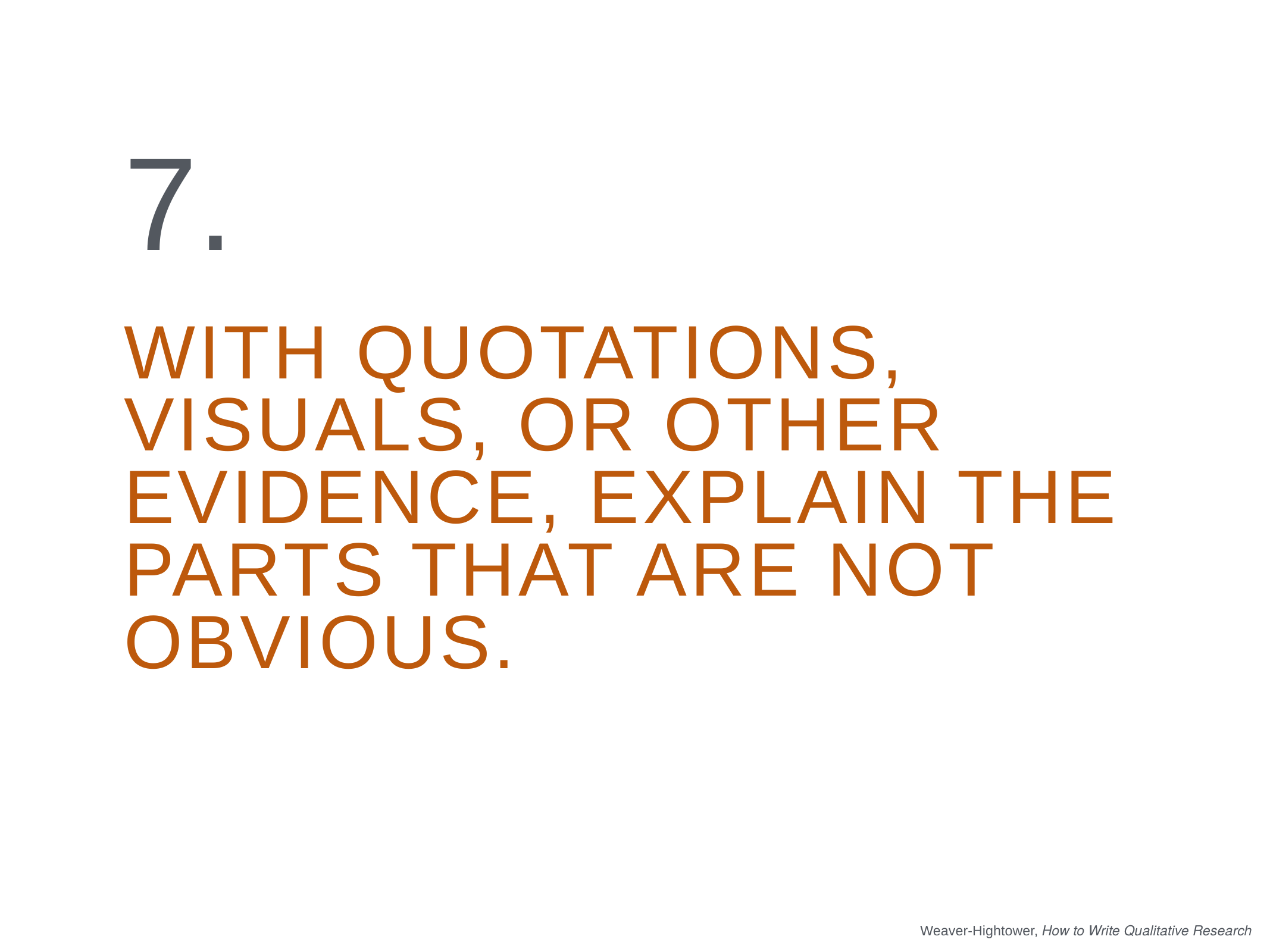

7.
With quotations, visuals, or other evidence, explain the parts that are not obvious.